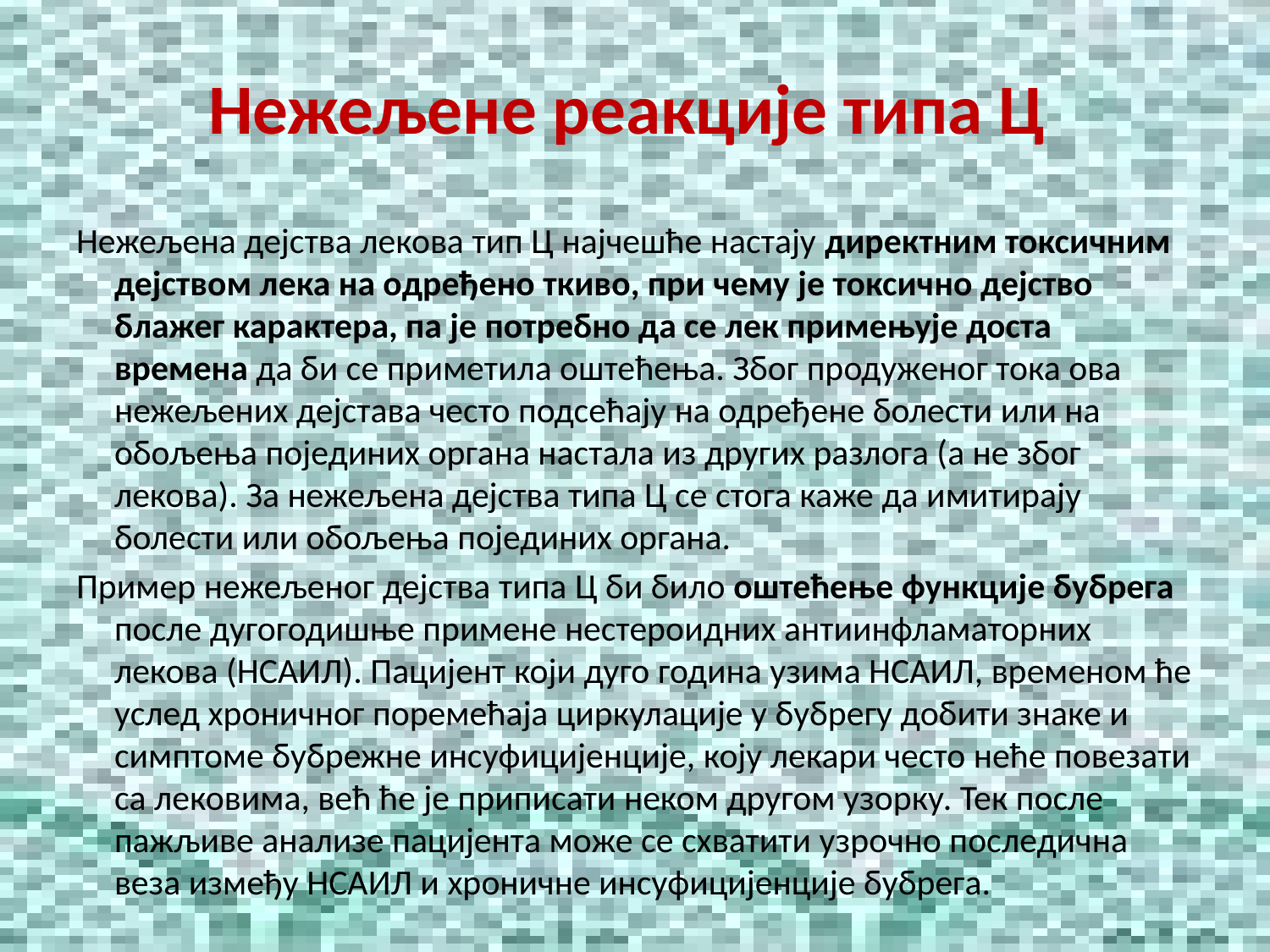

# Нежељене реакције типа Ц
Нежељена дејства лекова тип Ц најчешће настају директним токсичним дејством лека на одређено ткиво, при чему је токсично дејство блажег карактера, па је потребно да се лек примењује доста времена да би се приметила оштећења. Због продуженог тока ова нежељених дејстава често подсећају на одређене болести или на обољења појединих органа настала из других разлога (а не због лекова). За нежељена дејства типа Ц се стога каже да имитирају болести или обољења појединих органа.
Пример нежељеног дејства типа Ц би било оштећење функције бубрега после дугогодишње примене нестероидних антиинфламаторних лекова (НСАИЛ). Пацијент који дуго година узима НСАИЛ, временом ће услед хроничног поремећаја циркулације у бубрегу добити знаке и симптоме бубрежне инсуфицијенције, коју лекари често неће повезати са лековима, већ ће је приписати неком другом узорку. Тек после пажљиве анализе пацијента може се схватити узрочно последична веза између НСАИЛ и хроничне инсуфицијенције бубрега.